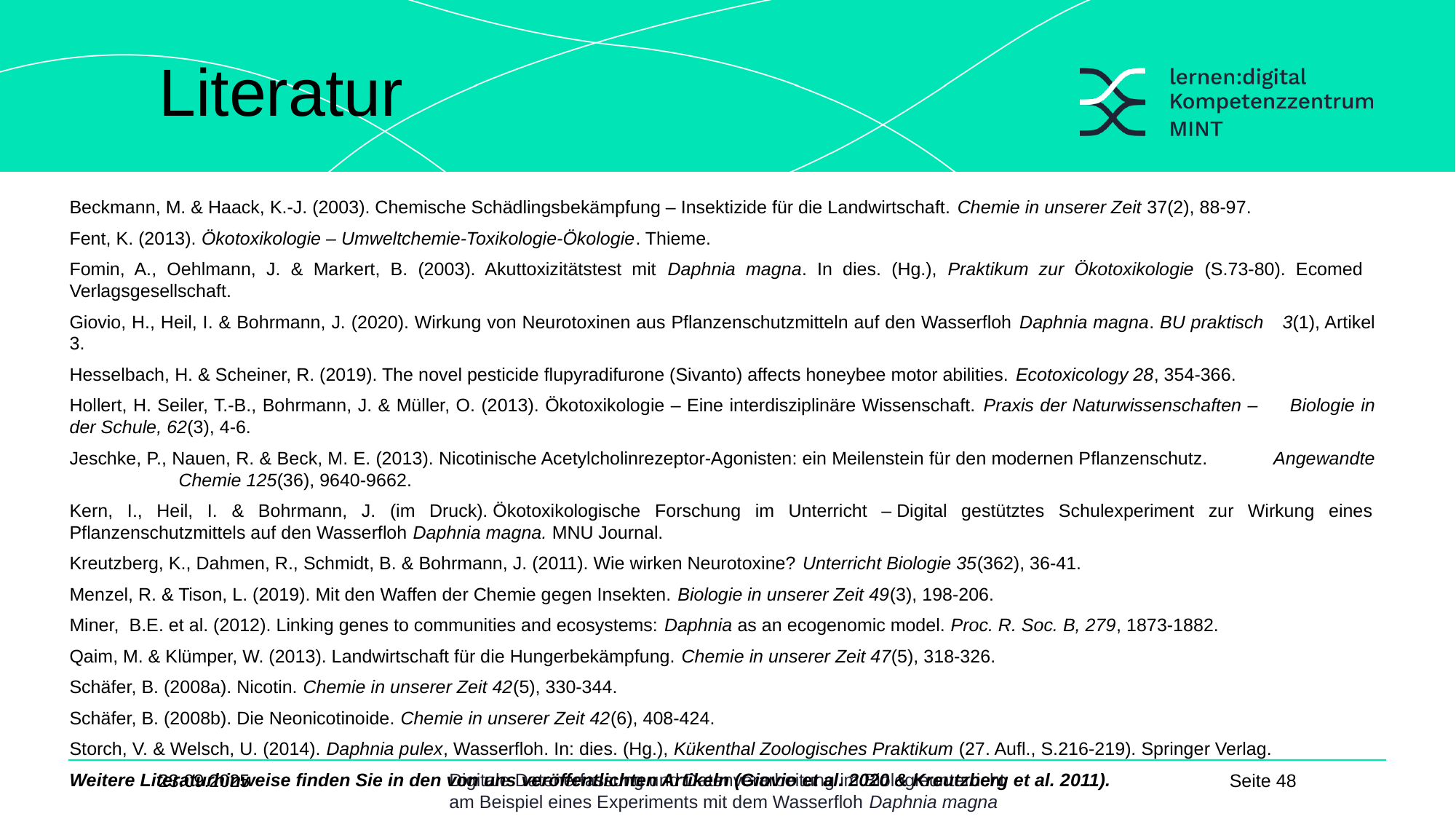

# Literatur
Beckmann, M. & Haack, K.-J. (2003). Chemische Schädlingsbekämpfung – Insektizide für die Landwirtschaft. Chemie in unserer Zeit 37(2), 88-97.
Fent, K. (2013). Ökotoxikologie – Umweltchemie-Toxikologie-Ökologie. Thieme.
Fomin, A., Oehlmann, J. & Markert, B. (2003). Akuttoxizitätstest mit Daphnia magna. In dies. (Hg.), Praktikum zur Ökotoxikologie (S.73-80). Ecomed 	Verlagsgesellschaft.
Giovio, H., Heil, I. & Bohrmann, J. (2020). Wirkung von Neurotoxinen aus Pflanzenschutzmitteln auf den Wasserfloh Daphnia magna. BU praktisch 	3(1), Artikel 3.
Hesselbach, H. & Scheiner, R. (2019). The novel pesticide flupyradifurone (Sivanto) affects honeybee motor abilities. Ecotoxicology 28, 354-366.
Hollert, H. Seiler, T.-B., Bohrmann, J. & Müller, O. (2013). Ökotoxikologie – Eine interdisziplinäre Wissenschaft. Praxis der Naturwissenschaften – 	Biologie in der Schule, 62(3), 4-6.
Jeschke, P., Nauen, R. & Beck, M. E. (2013). Nicotinische Acetylcholinrezeptor-Agonisten: ein Meilenstein für den modernen Pflanzenschutz. 	Angewandte 	Chemie 125(36), 9640-9662.
Kern, I., Heil, I. & Bohrmann, J. (im Druck). Ökotoxikologische Forschung im Unterricht – Digital gestütztes Schulexperiment zur Wirkung eines Pflanzenschutzmittels auf den Wasserfloh Daphnia magna. MNU Journal.
Kreutzberg, K., Dahmen, R., Schmidt, B. & Bohrmann, J. (2011). Wie wirken Neurotoxine? Unterricht Biologie 35(362), 36-41.
Menzel, R. & Tison, L. (2019). Mit den Waffen der Chemie gegen Insekten. Biologie in unserer Zeit 49(3), 198-206.
Miner,  B.E. et al. (2012). Linking genes to communities and ecosystems: Daphnia as an ecogenomic model. Proc. R. Soc. B, 279, 1873-1882.
Qaim, M. & Klümper, W. (2013). Landwirtschaft für die Hungerbekämpfung. Chemie in unserer Zeit 47(5), 318-326.
Schäfer, B. (2008a). Nicotin. Chemie in unserer Zeit 42(5), 330-344.
Schäfer, B. (2008b). Die Neonicotinoide. Chemie in unserer Zeit 42(6), 408-424.
Storch, V. & Welsch, U. (2014). Daphnia pulex, Wasserfloh. In: dies. (Hg.), Kükenthal Zoologisches Praktikum (27. Aufl., S.216-219). Springer Verlag.
Weitere Literaturhinweise finden Sie in den von uns veröffentlichten Artikeln (Giovio et al. 2020 & Kreutzberg et al. 2011).

23.09.2025
Seite 48